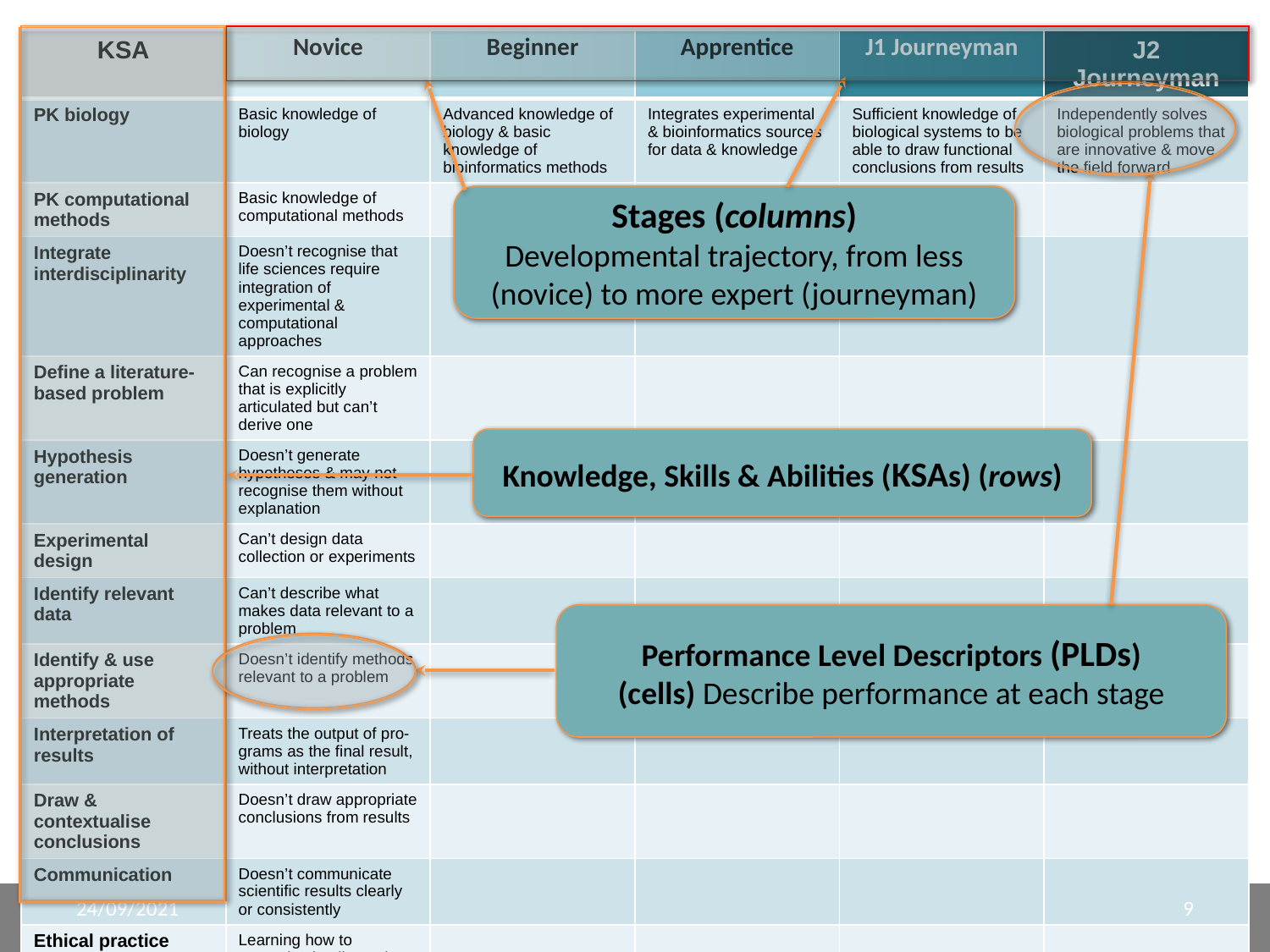

Knowledge, Skills & Abilities (KSAs) (rows)

Stages (columns)
Developmental trajectory, from less (novice) to more expert (journeyman)

| KSA | Novice | Beginner | Apprentice | J1 Journeyman | J2 Journeyman |
| --- | --- | --- | --- | --- | --- |
| PK biology | Basic knowledge of biology | Advanced knowledge of biology & basic knowledge of bioinformatics methods | Integrates experimental & bioinformatics sources for data & knowledge | Sufficient knowledge of biological systems to be able to draw functional conclusions from results | Independently solves biological problems that are innovative & move the field forward |
| PK computational methods | Basic knowledge of computational methods |  |  |  |  |
| Integrate interdisciplinarity | Doesn’t recognise that life sciences require integration of experimental & computational approaches |  |  |  |  |
| Define a literature-based problem | Can recognise a problem that is explicitly articulated but can’t derive one |  |  |  |  |
| Hypothesis generation | Doesn’t generate hypotheses & may not recognise them without explanation |  |  |  |  |
| Experimental design | Can’t design data collection or experiments |  |  |  |  |
| Identify relevant data | Can’t describe what makes data relevant to a problem |  |  |  |  |
| Identify & use appropriate methods | Doesn’t identify methods relevant to a problem |  |  |  |  |
| Interpretation of results | Treats the output of pro-grams as the final result, without interpretation |  |  |  |  |
| Draw & contextualise conclusions | Doesn’t draw appropriate conclusions from results |  |  |  |  |
| Communication | Doesn’t communicate scientific results clearly or consistently |  |  |  |  |
| Ethical practice | Learning how to recognise intellectual property & scientific contributions |  |  |  |  |

Performance Level Descriptors (PLDs)
(cells) Describe performance at each stage

24/09/2021
Jessica Lindvall
jessica.lindvall@scilifelab.se
9